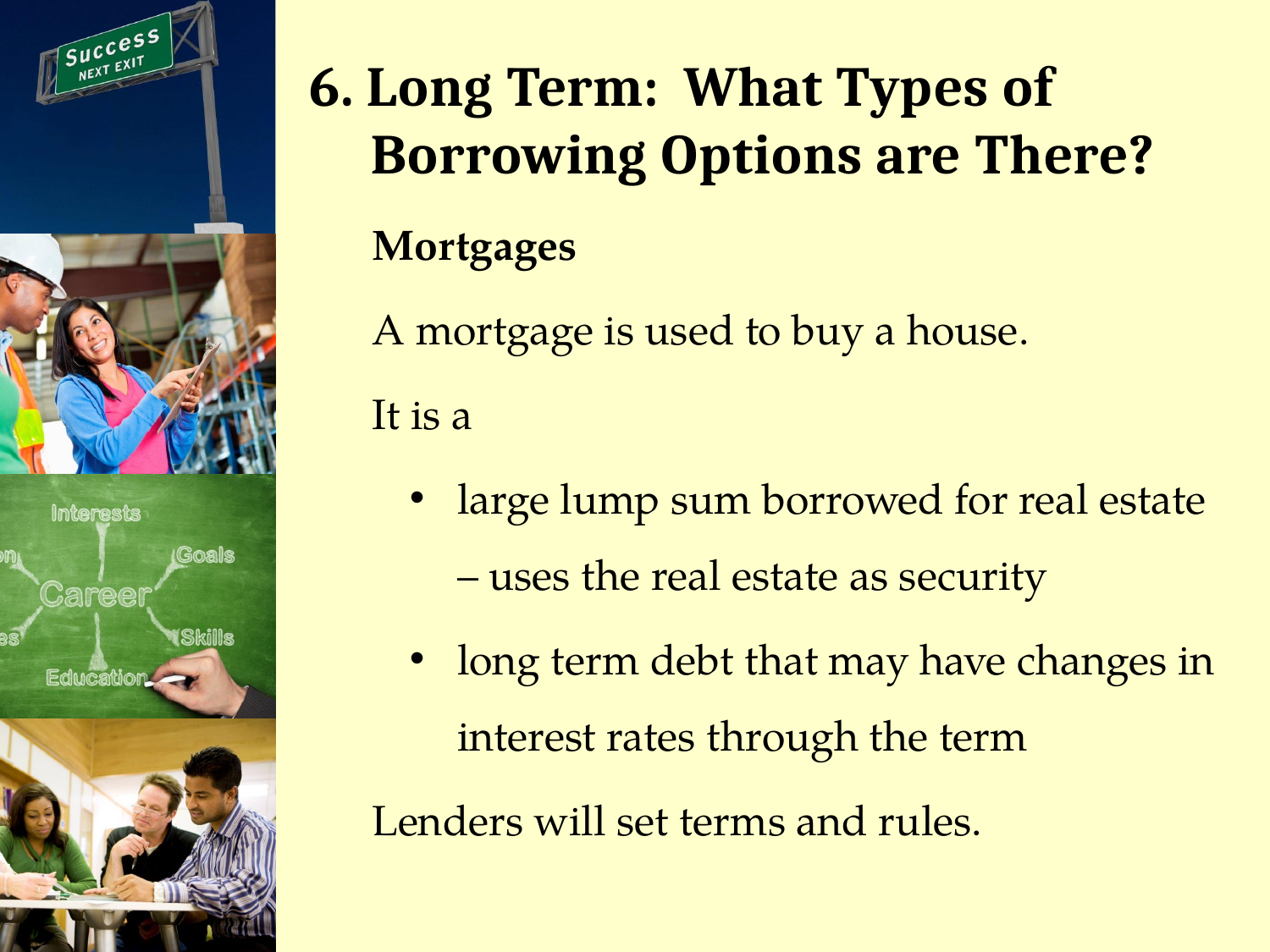

# 6. Long Term:  What Types of  Borrowing Options are There?
Mortgages
A mortgage is used to buy a house.
It is a
large lump sum borrowed for real estate – uses the real estate as security
long term debt that may have changes in interest rates through the term
Lenders will set terms and rules.